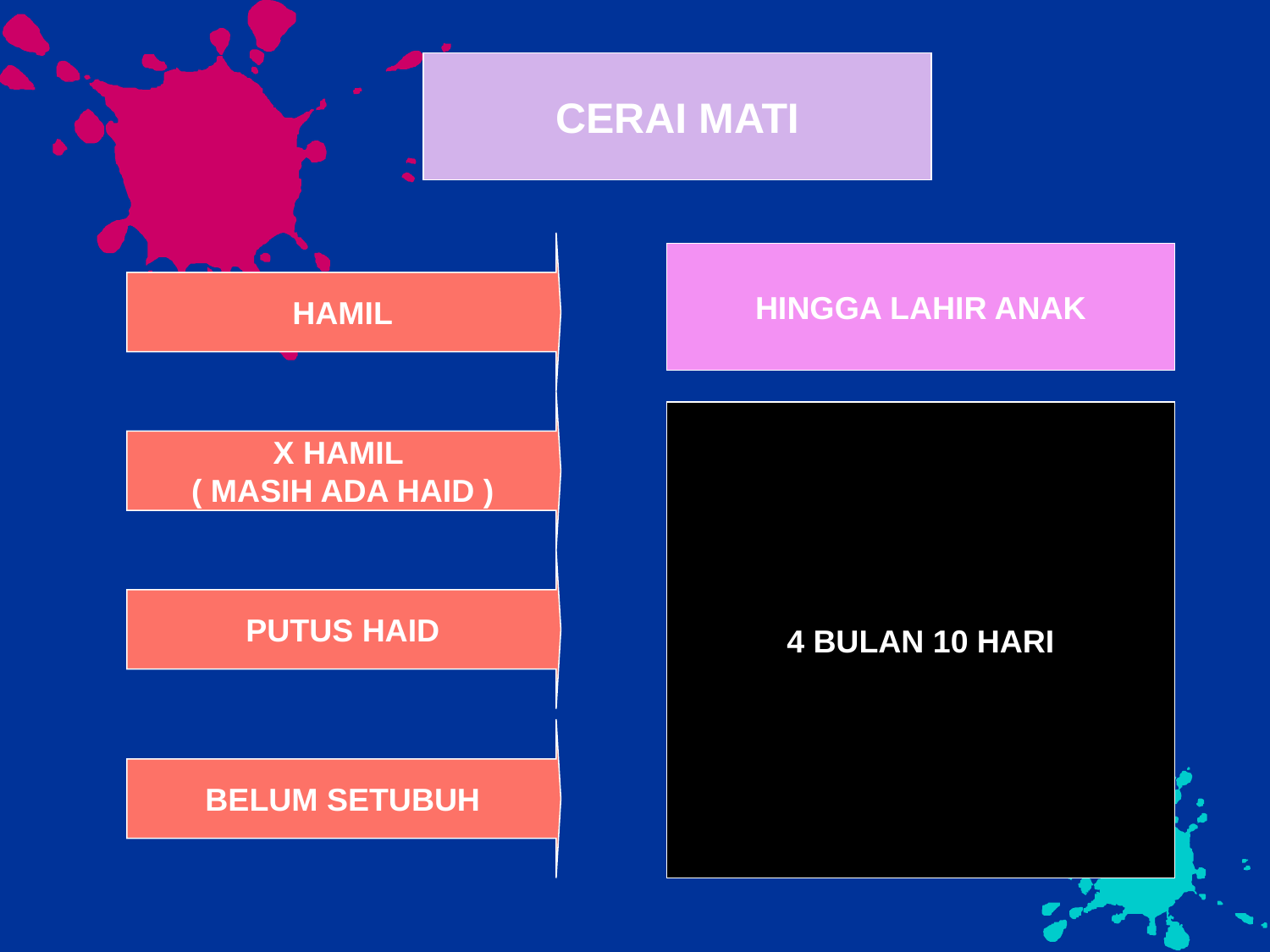

CERAI MATI
HAMIL
HINGGA LAHIR ANAK
X HAMIL
( MASIH ADA HAID )
4 BULAN 10 HARI
PUTUS HAID
BELUM SETUBUH